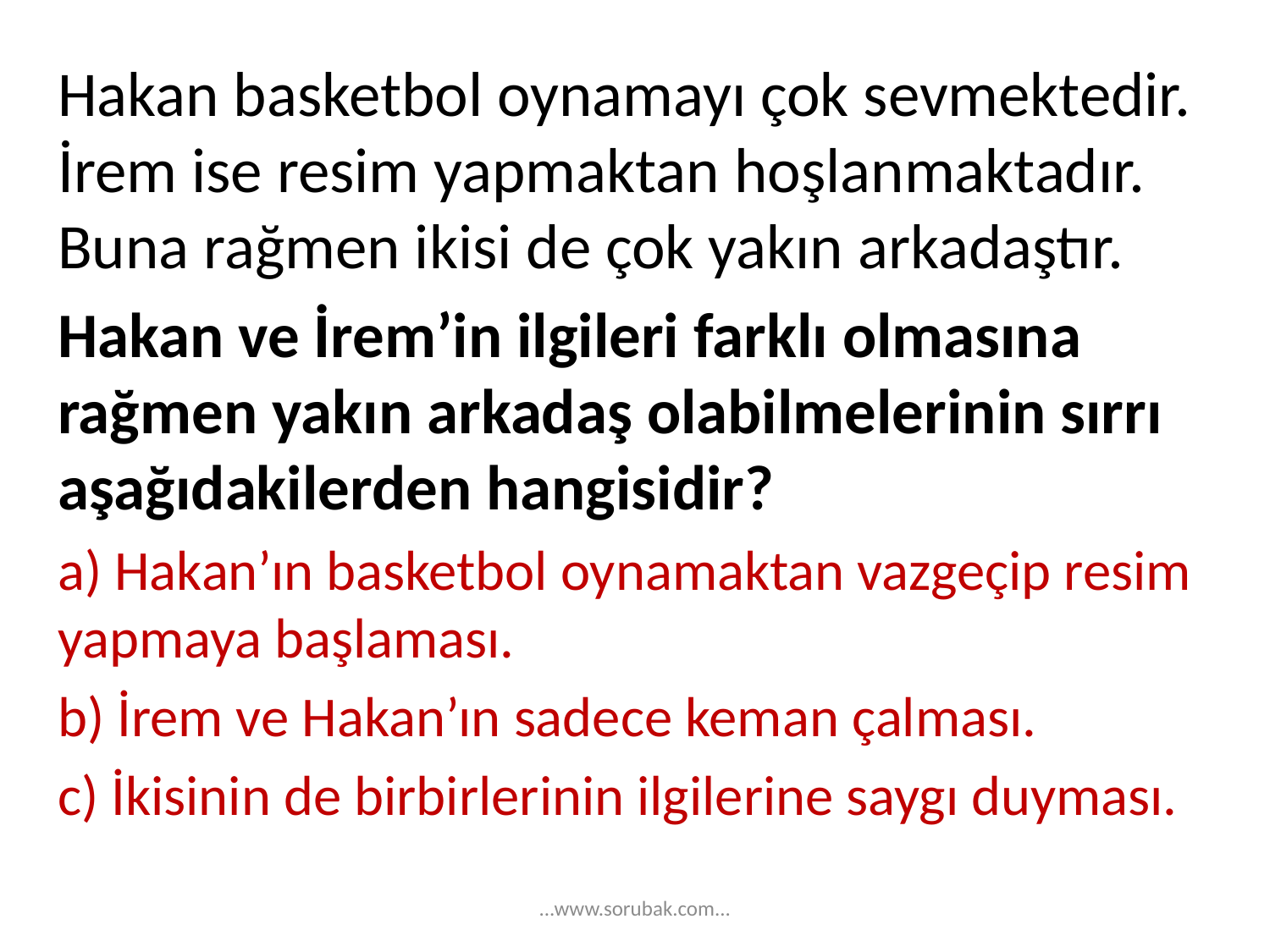

Hakan basketbol oynamayı çok sevmektedir. İrem ise resim yapmaktan hoşlanmaktadır. Buna rağmen ikisi de çok yakın arkadaştır.
Hakan ve İrem’in ilgileri farklı olmasına rağmen yakın arkadaş olabilmelerinin sırrı aşağıdakilerden hangisidir?
a) Hakan’ın basketbol oynamaktan vazgeçip resim yapmaya başlaması.
b) İrem ve Hakan’ın sadece keman çalması.
c) İkisinin de birbirlerinin ilgilerine saygı duyması.

...www.sorubak.com...